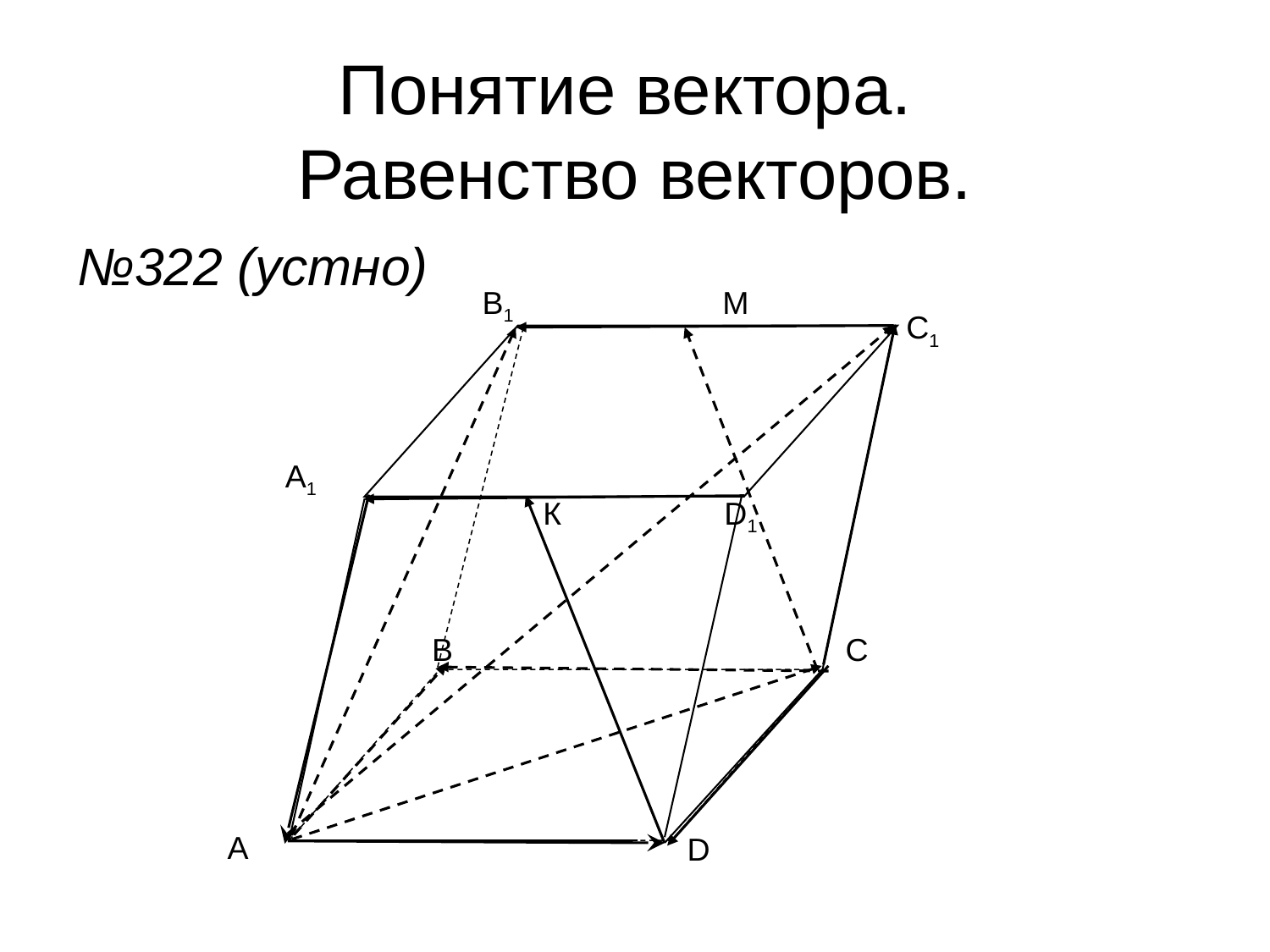

Понятие вектора.
Равенство векторов.
№322 (устно)
B1
С1

А1
D1
B
С
А
D
М

К